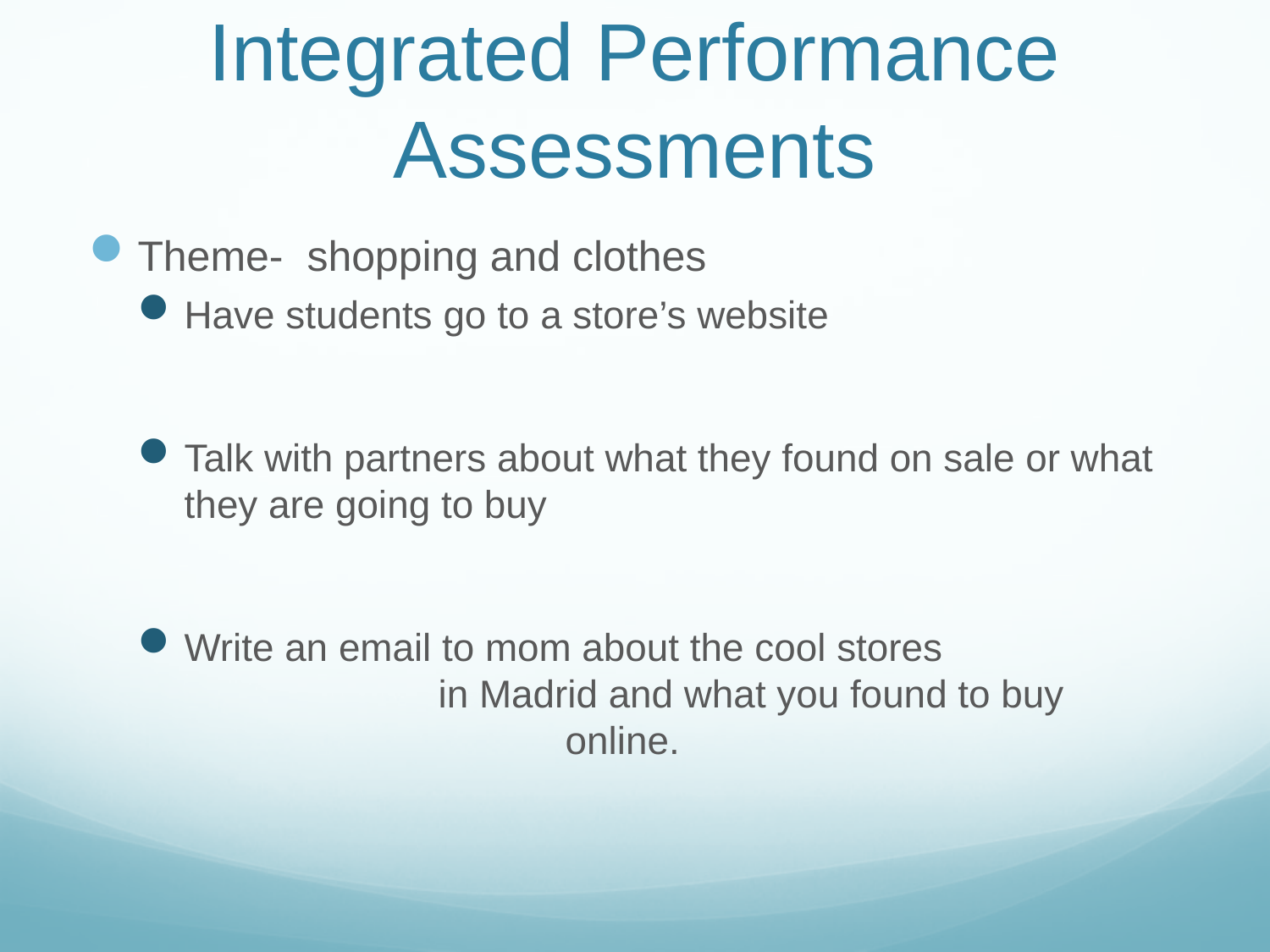

# Integrated Performance Assessments
Theme-  shopping and clothes
Have students go to a store’s website

Talk with partners about what they found on sale or what they are going to buy

Write an email to mom about the cool stores 			in Madrid and what you found to buy 			online.